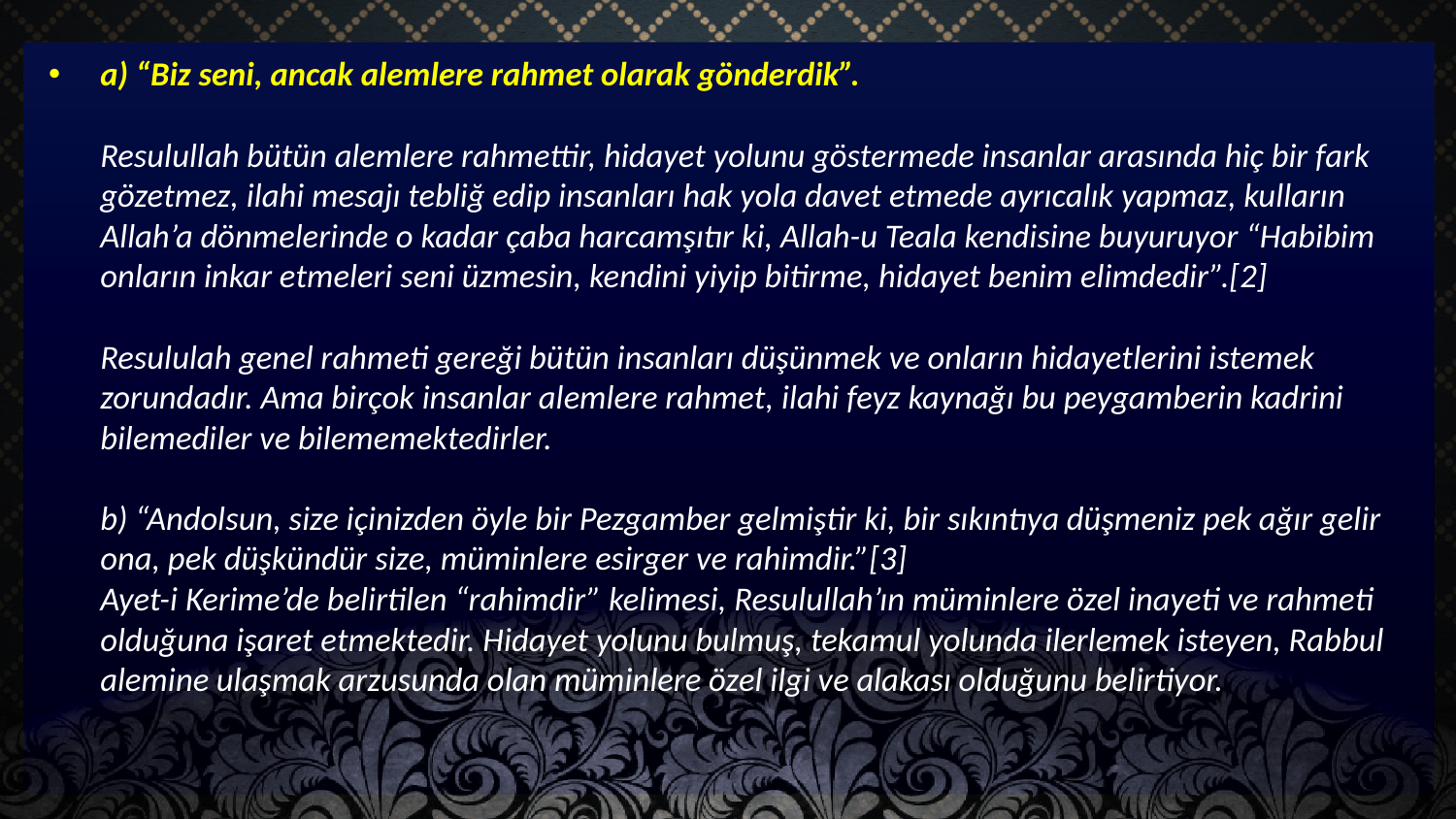

a) “Biz seni, ancak alemlere rahmet olarak gönderdik”. 
Resulullah bütün alemlere rahmettir, hidayet yolunu göstermede insanlar arasında hiç bir fark gözetmez, ilahi mesajı tebliğ edip insanları hak yola davet etmede ayrıcalık yapmaz, kulların Allah’a dönmelerinde o kadar çaba harcamşıtır ki, Allah-u Teala kendisine buyuruyor “Habibim onların inkar etmeleri seni üzmesin, kendini yiyip bitirme, hidayet benim elimdedir”.[2]
Resululah genel rahmeti gereği bütün insanları düşünmek ve onların hidayetlerini istemek zorundadır. Ama birçok insanlar alemlere rahmet, ilahi feyz kaynağı bu peygamberin kadrini bilemediler ve bilememektedirler.
b) “Andolsun, size içinizden öyle bir Pezgamber gelmiştir ki, bir sıkıntıya düşmeniz pek ağır gelir ona, pek düşkündür size, müminlere esirger ve rahimdir.”[3]
Ayet-i Kerime’de belirtilen “rahimdir” kelimesi, Resulullah’ın müminlere özel inayeti ve rahmeti olduğuna işaret etmektedir. Hidayet yolunu bulmuş, tekamul yolunda ilerlemek isteyen, Rabbul alemine ulaşmak arzusunda olan müminlere özel ilgi ve alakası olduğunu belirtiyor.